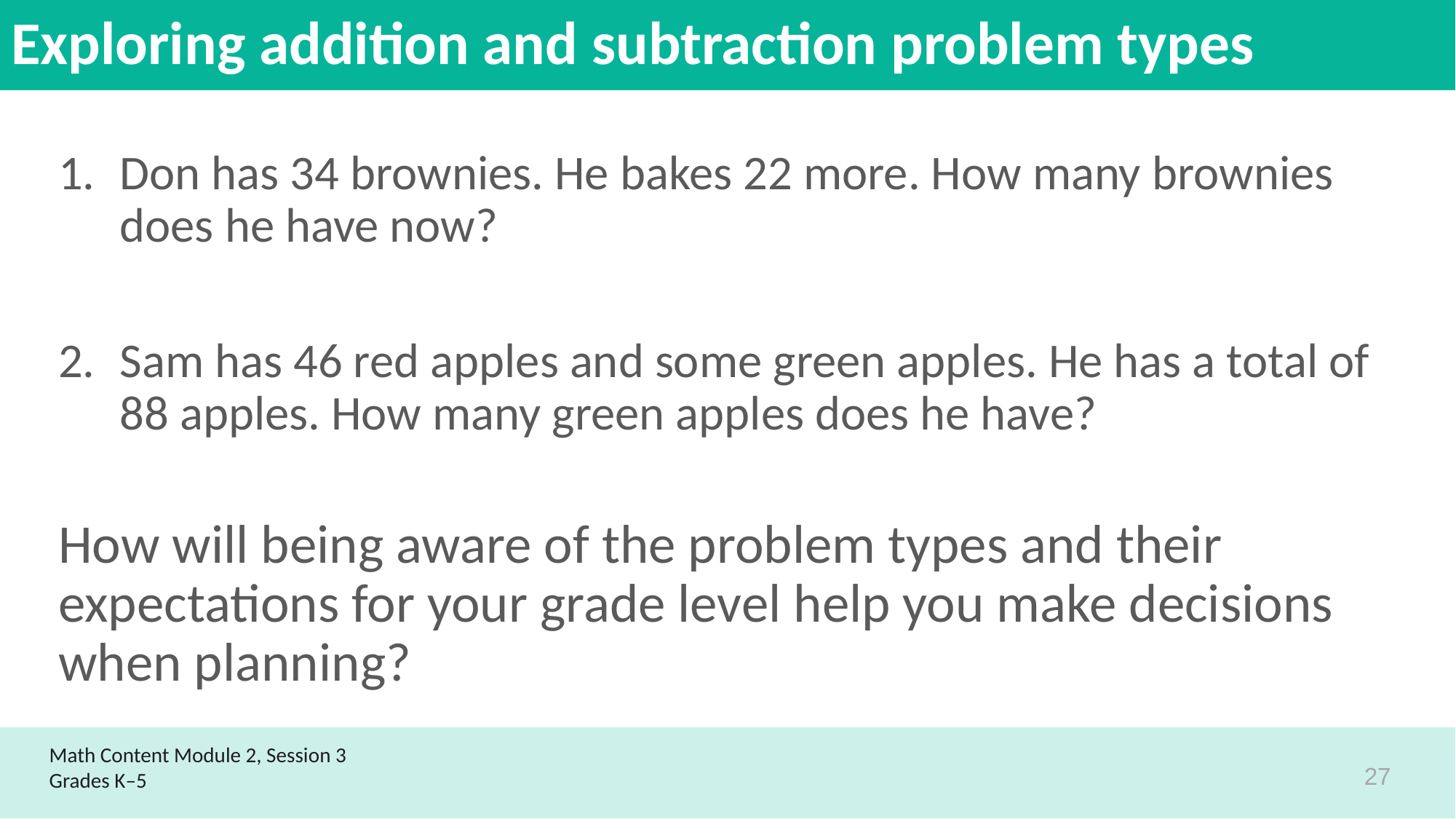

# Exploring addition and subtraction problem types
Don has 34 brownies. He bakes 22 more. How many brownies does he have now?

Sam has 46 red apples and some green apples. He has a total of 88 apples. How many green apples does he have?

How will being aware of the problem types and their expectations for your grade level help you make decisions when planning?
Math Content Module 2, Session 3
Grades K–5
27